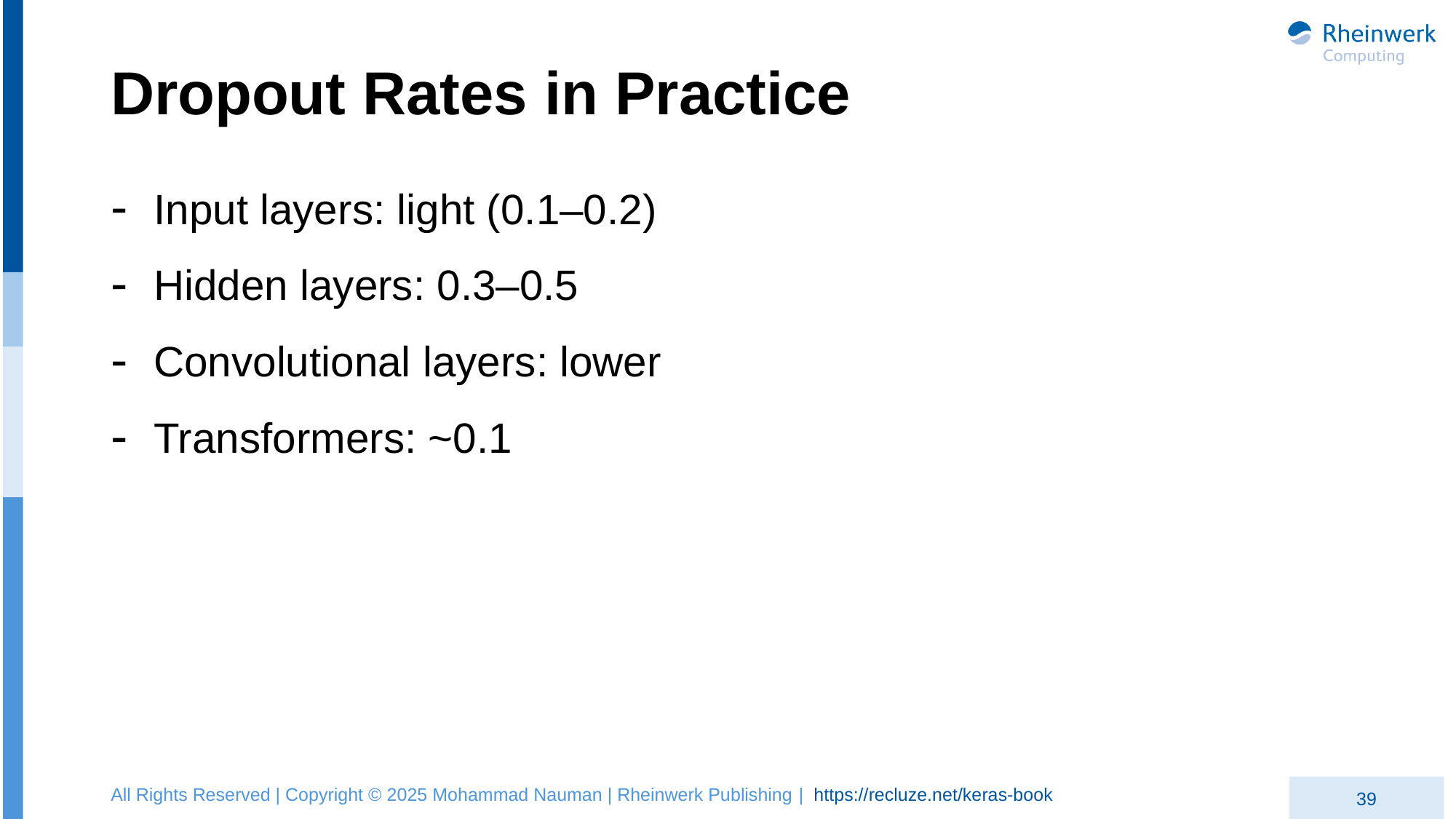

# Dropout Rates in Practice
Input layers: light (0.1–0.2)
Hidden layers: 0.3–0.5
Convolutional layers: lower
Transformers: ~0.1